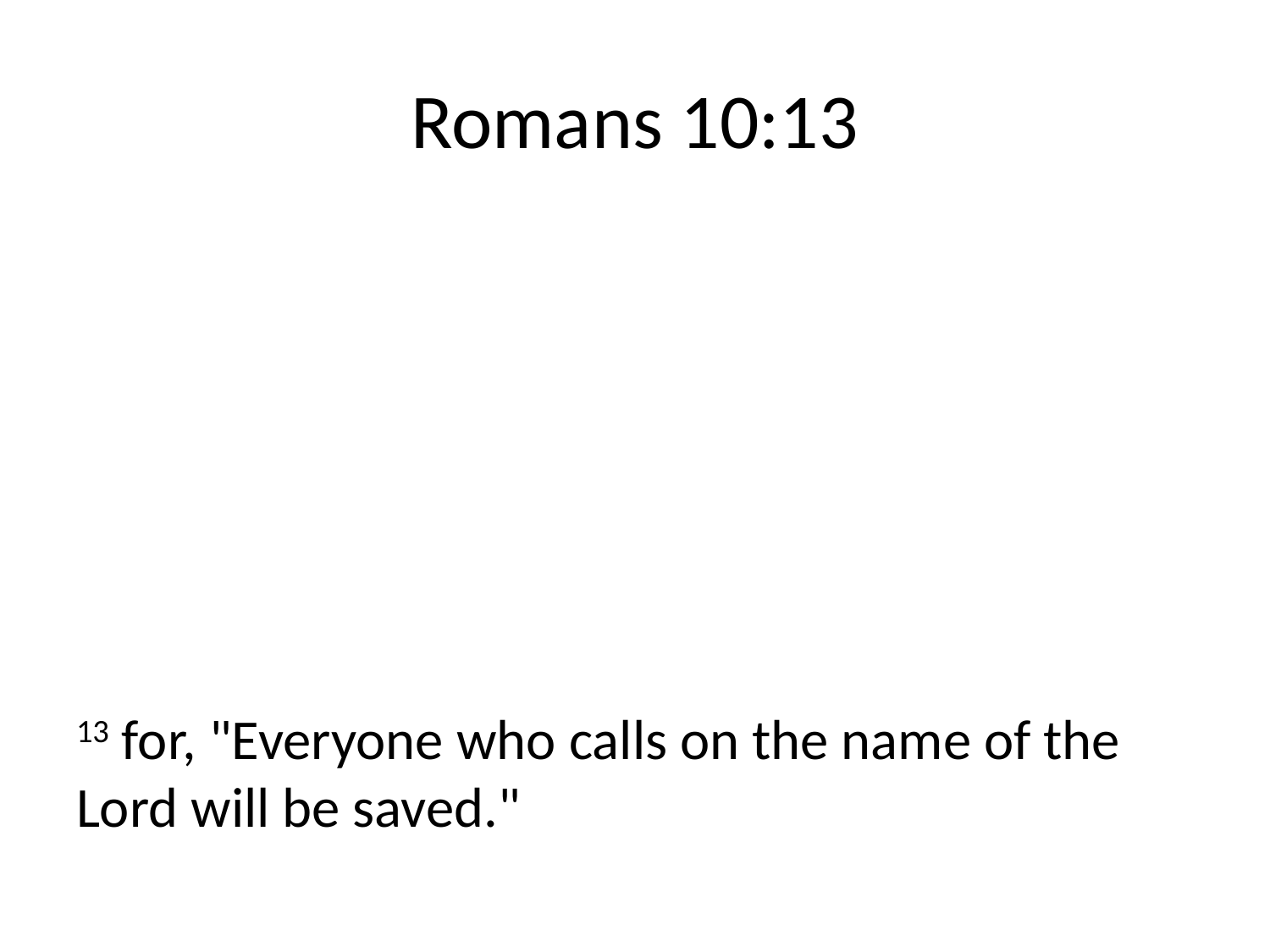

# Romans 10:13

13 for, "Everyone who calls on the name of the Lord will be saved."